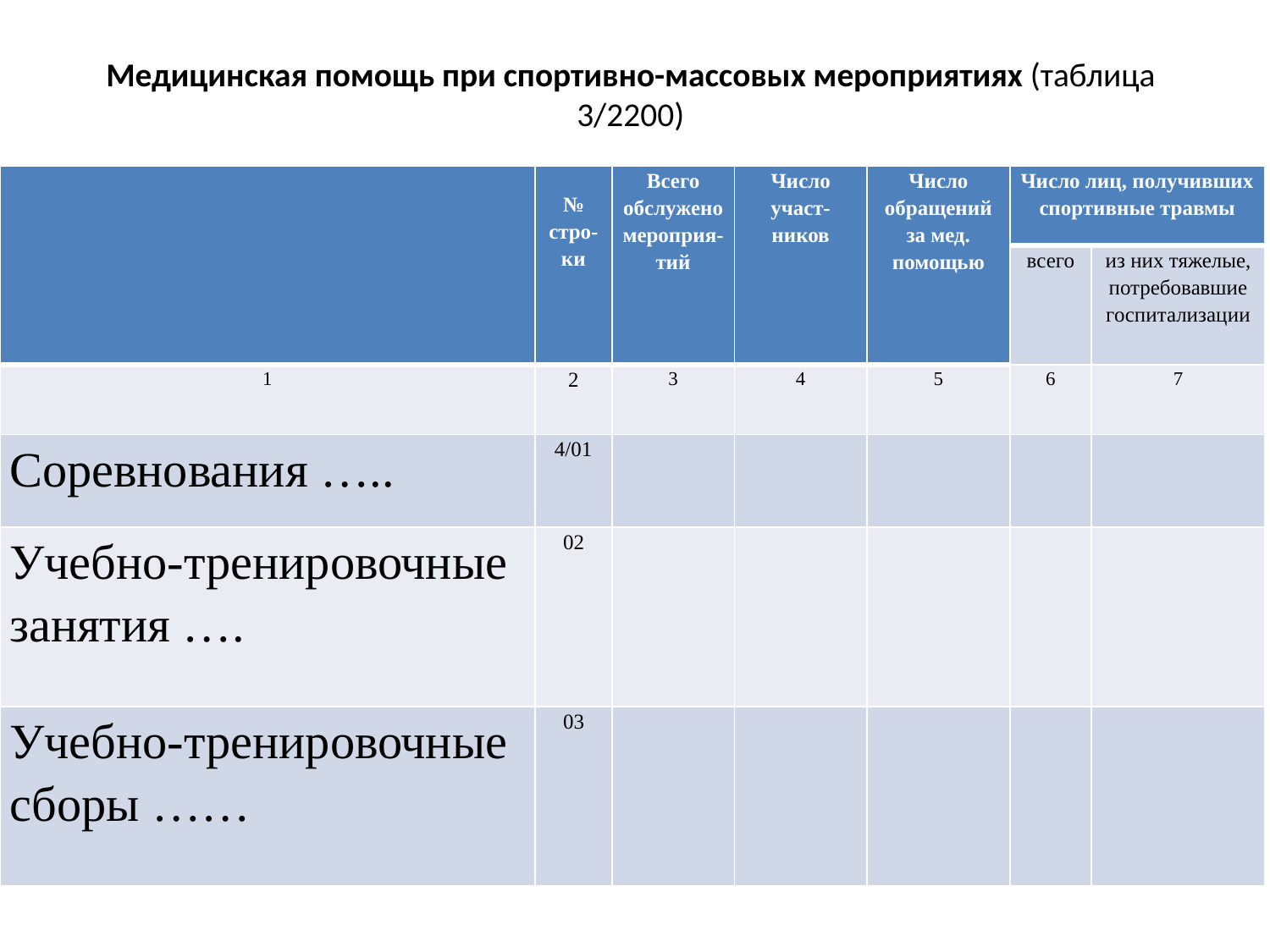

# Медицинская помощь при спортивно-массовых мероприятиях (таблица 3/2200)
|  | № стро-ки | Всего обслужено мероприя-тий | Число участ- ников | Число обращений за мед. помощью | Число лиц, получивших спортивные травмы |  |
| --- | --- | --- | --- | --- | --- | --- |
|  |  |  |  |  | всего | из них тяжелые, потребовавшие госпитализации |
| 1 | 2 | 3 | 4 | 5 | 6 | 7 |
| Соревнования ….. | 4/01 |  |  |  |  |  |
| Учебно-тренировочные занятия …. | 02 |  |  |  |  |  |
| Учебно-тренировочные сборы …… | 03 |  |  |  |  |  |